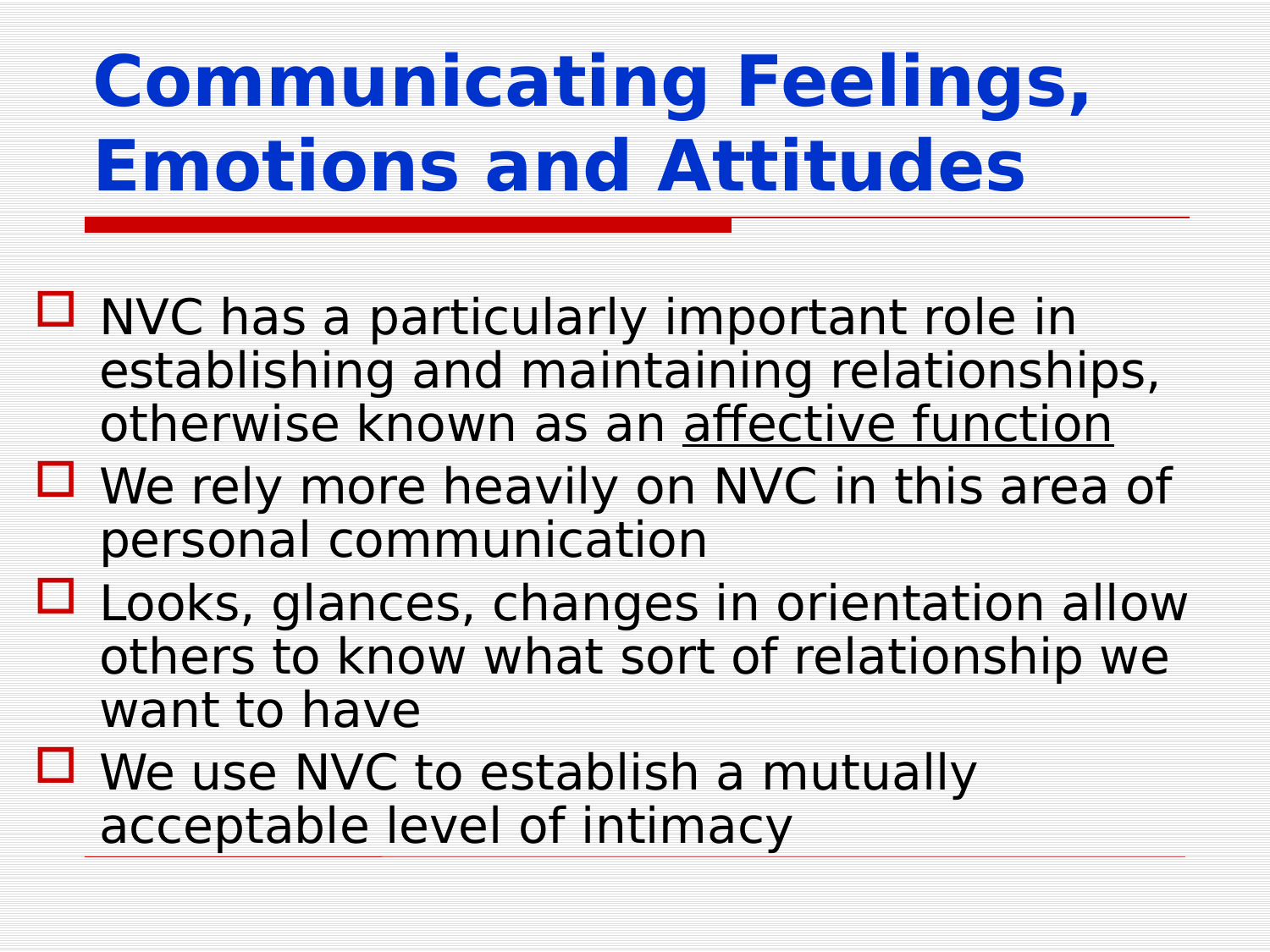

# Communicating Feelings, Emotions and Attitudes
NVC has a particularly important role in establishing and maintaining relationships, otherwise known as an affective function
We rely more heavily on NVC in this area of personal communication
Looks, glances, changes in orientation allow others to know what sort of relationship we want to have
We use NVC to establish a mutually acceptable level of intimacy